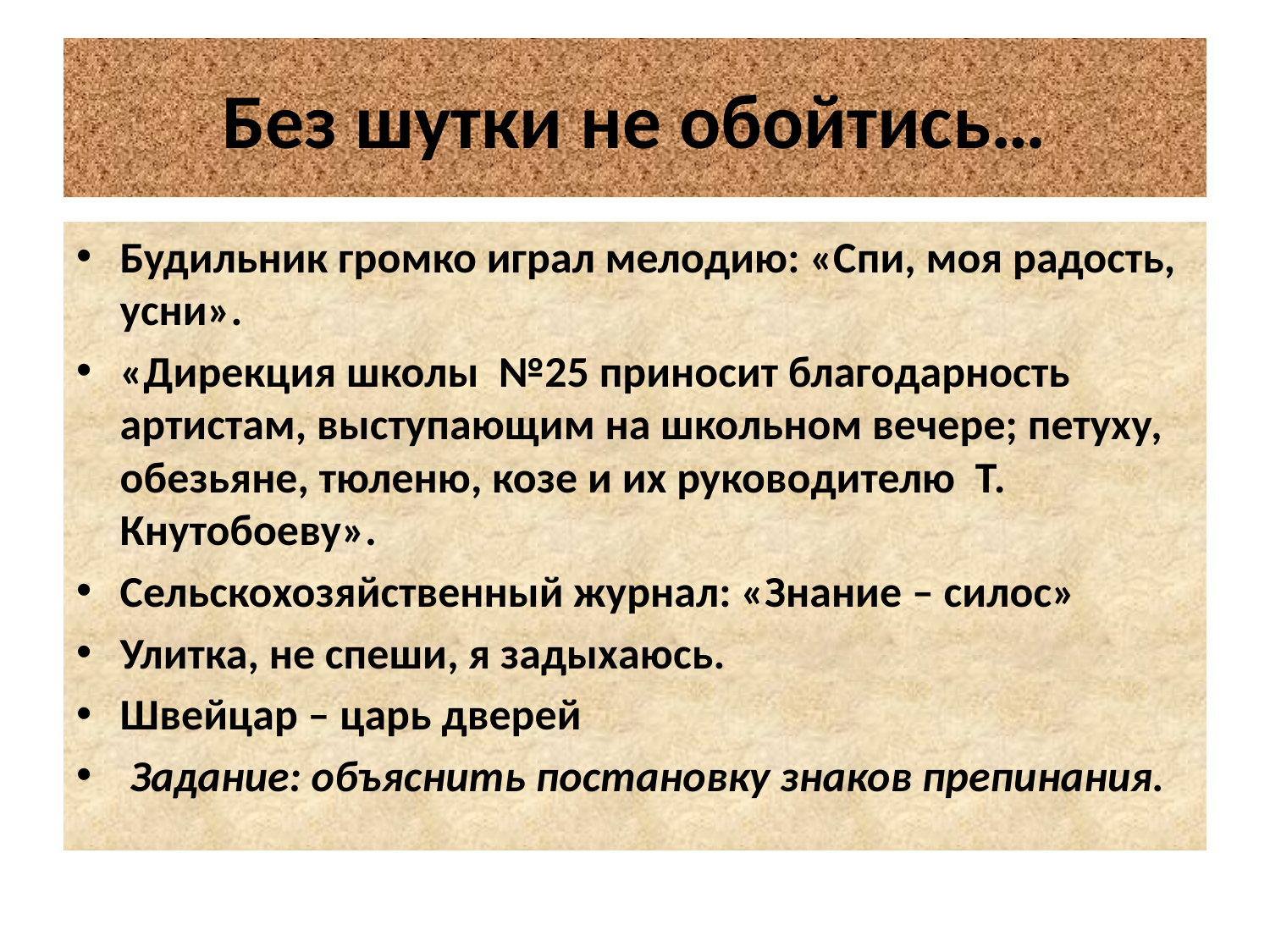

# Без шутки не обойтись…
Будильник громко играл мелодию: «Спи, моя радость, усни».
«Дирекция школы  №25 приносит благодарность артистам, выступающим на школьном вечере; петуху, обезьяне, тюленю, козе и их руководителю  Т. Кнутобоеву».
Сельскохозяйственный журнал: «Знание – силос»
Улитка, не спеши, я задыхаюсь.
Швейцар – царь дверей
 Задание: объяснить постановку знаков препинания.